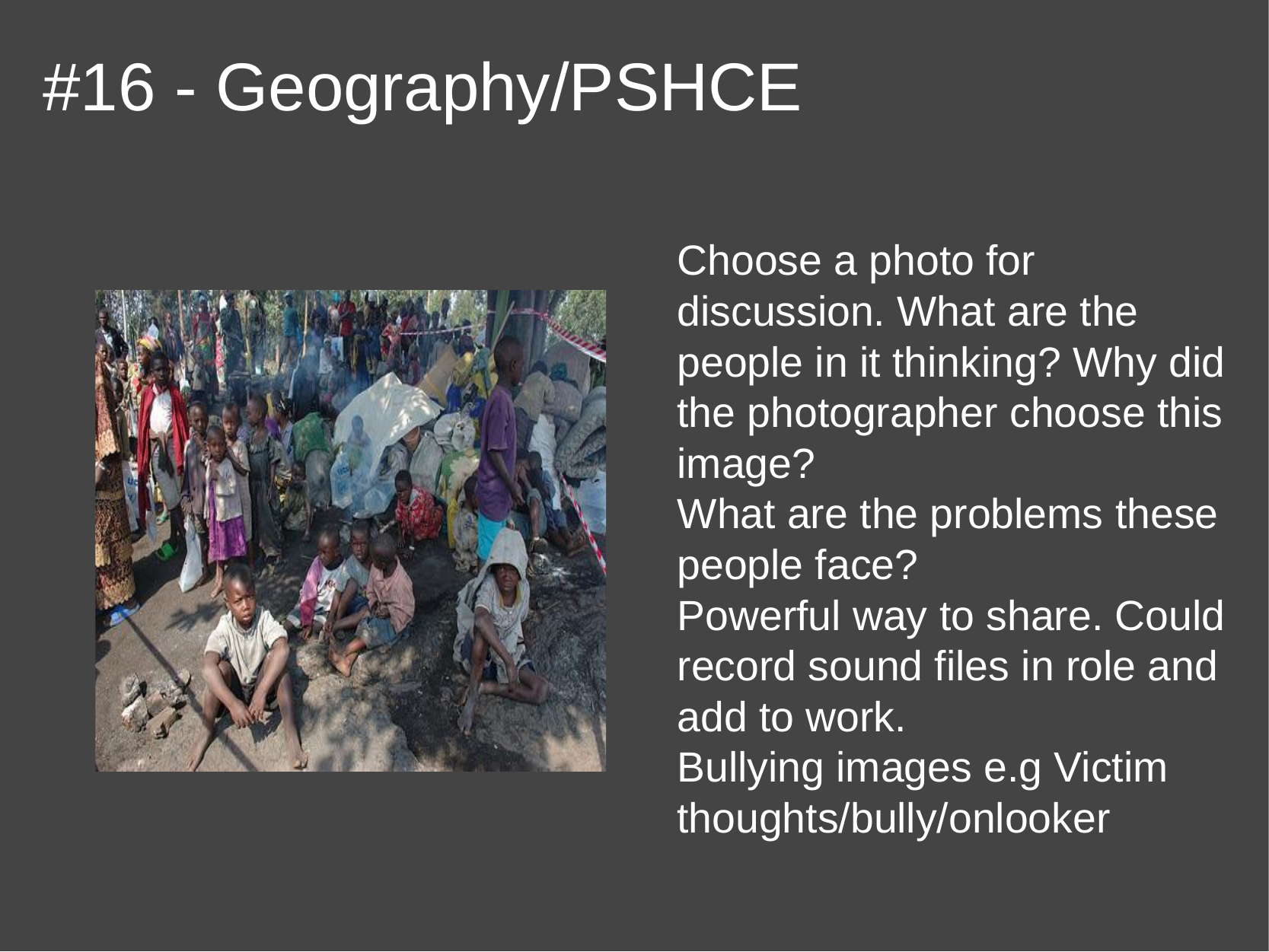

# #16 - Geography/PSHCE
Choose a photo for discussion. What are the people in it thinking? Why did the photographer choose this image?
What are the problems these people face?
Powerful way to share. Could record sound files in role and add to work.
Bullying images e.g Victim thoughts/bully/onlooker